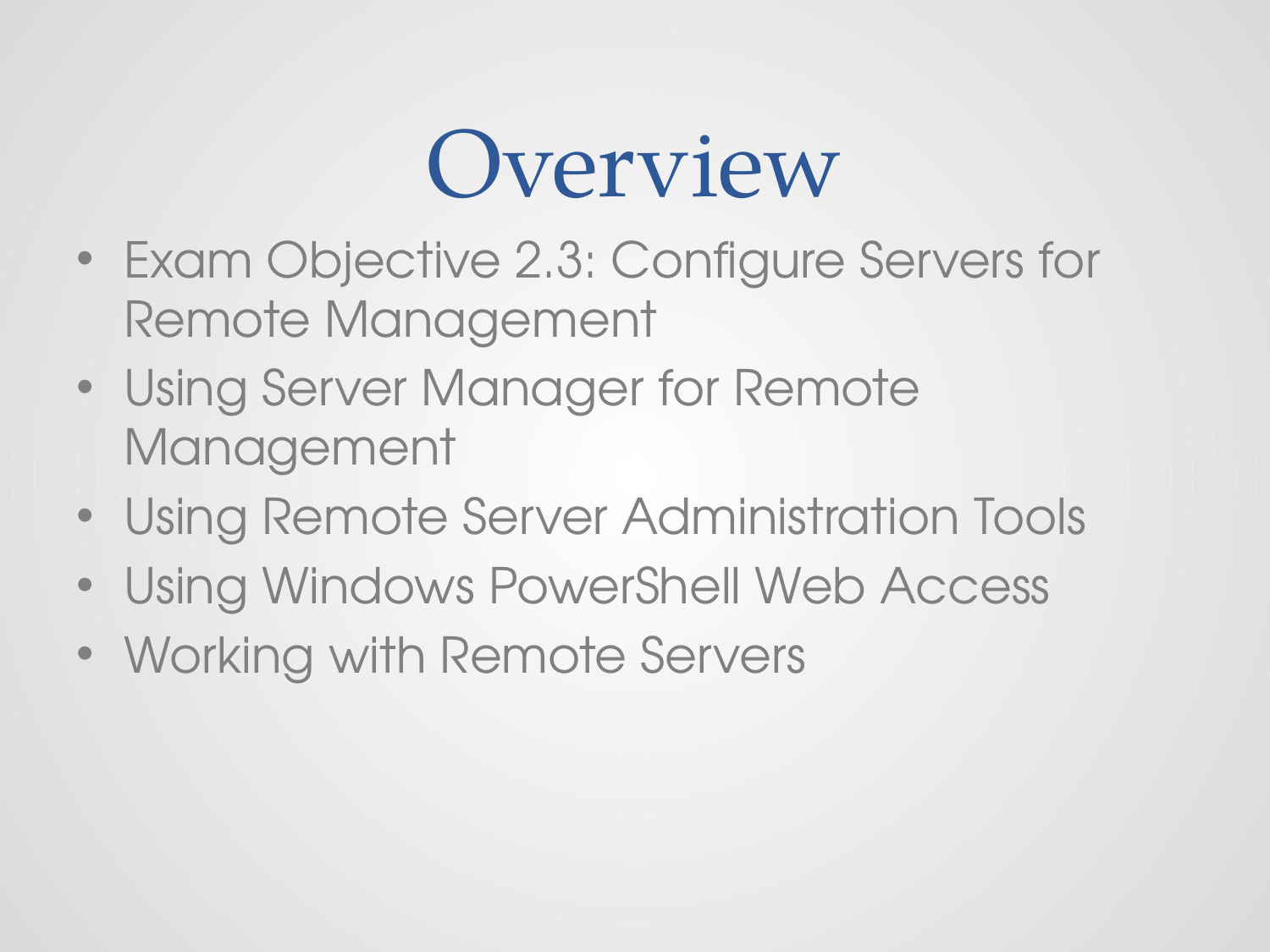

# Overview
Exam Objective 2.3: Configure Servers for Remote Management
Using Server Manager for Remote Management
Using Remote Server Administration Tools
Using Windows PowerShell Web Access
Working with Remote Servers
© 2013 John Wiley & Sons, Inc.
2